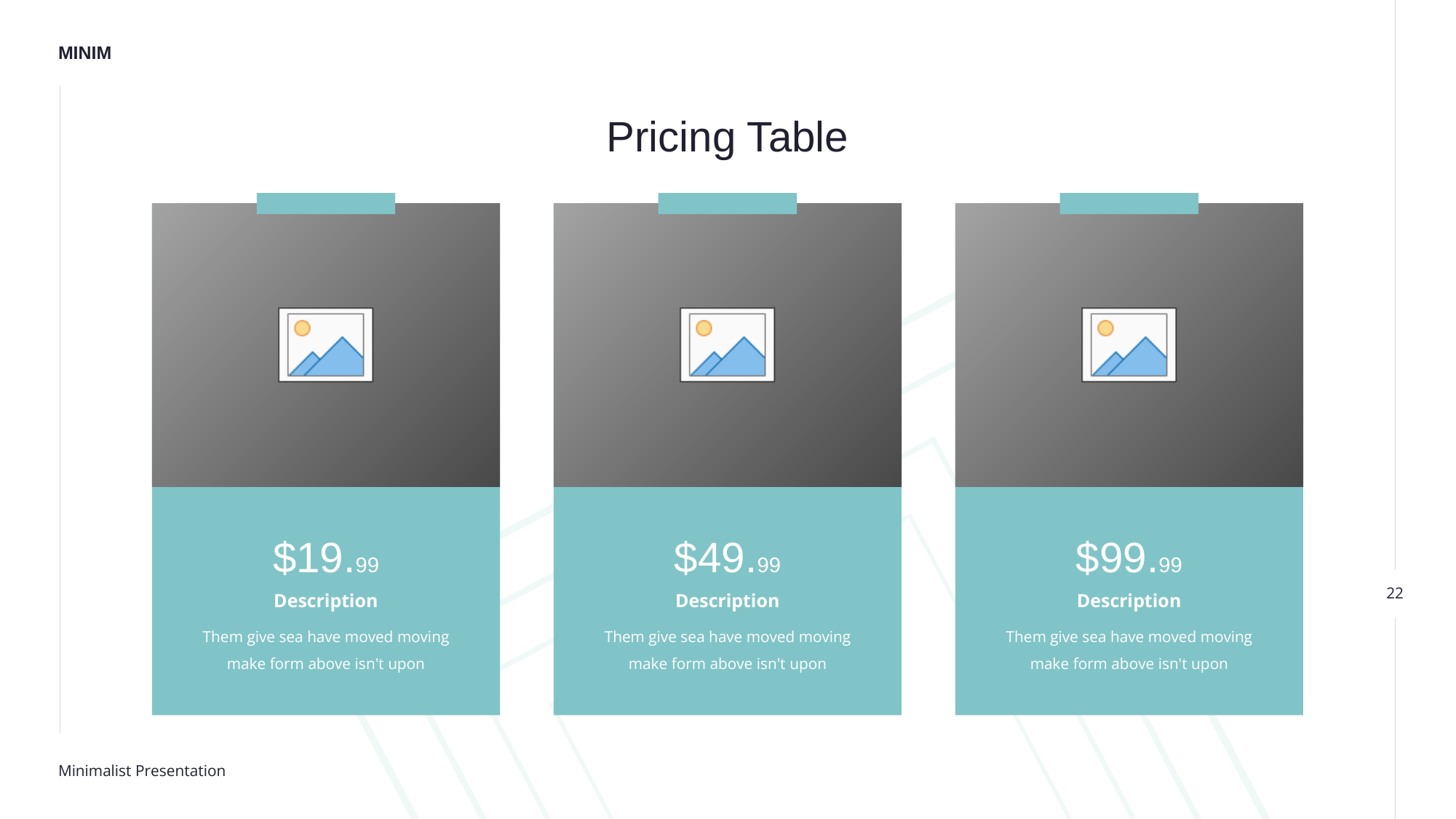

Pricing Table

$19.99
$49.99
$99.99
Description
Description
Description
Them give sea have moved moving make form above isn't upon
Them give sea have moved moving make form above isn't upon
Them give sea have moved moving make form above isn't upon